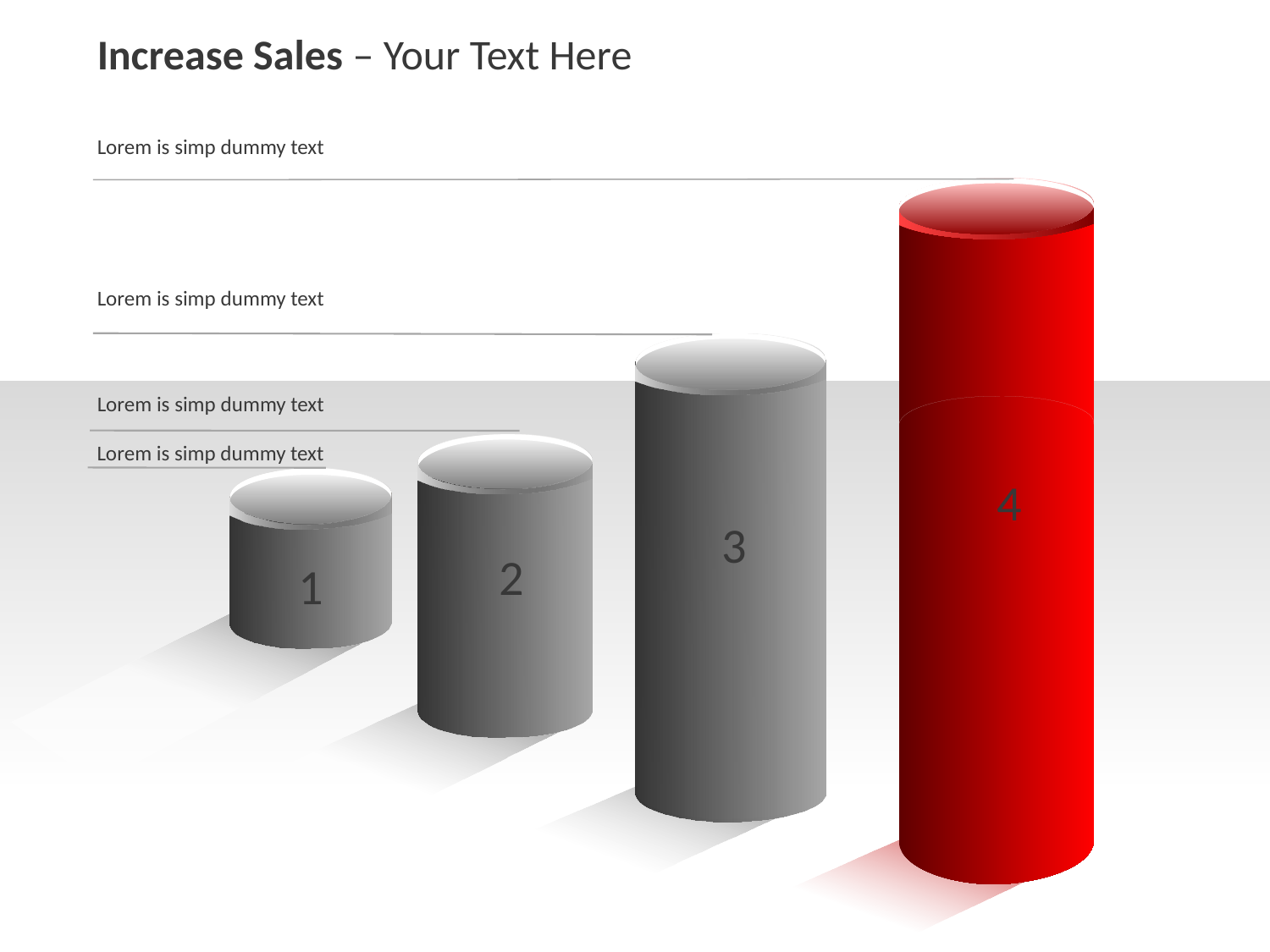

Increase Sales – Your Text Here
Lorem is simp dummy text

Lorem is simp dummy text

Lorem is simp dummy text

Lorem is simp dummy text
4

3
2
1